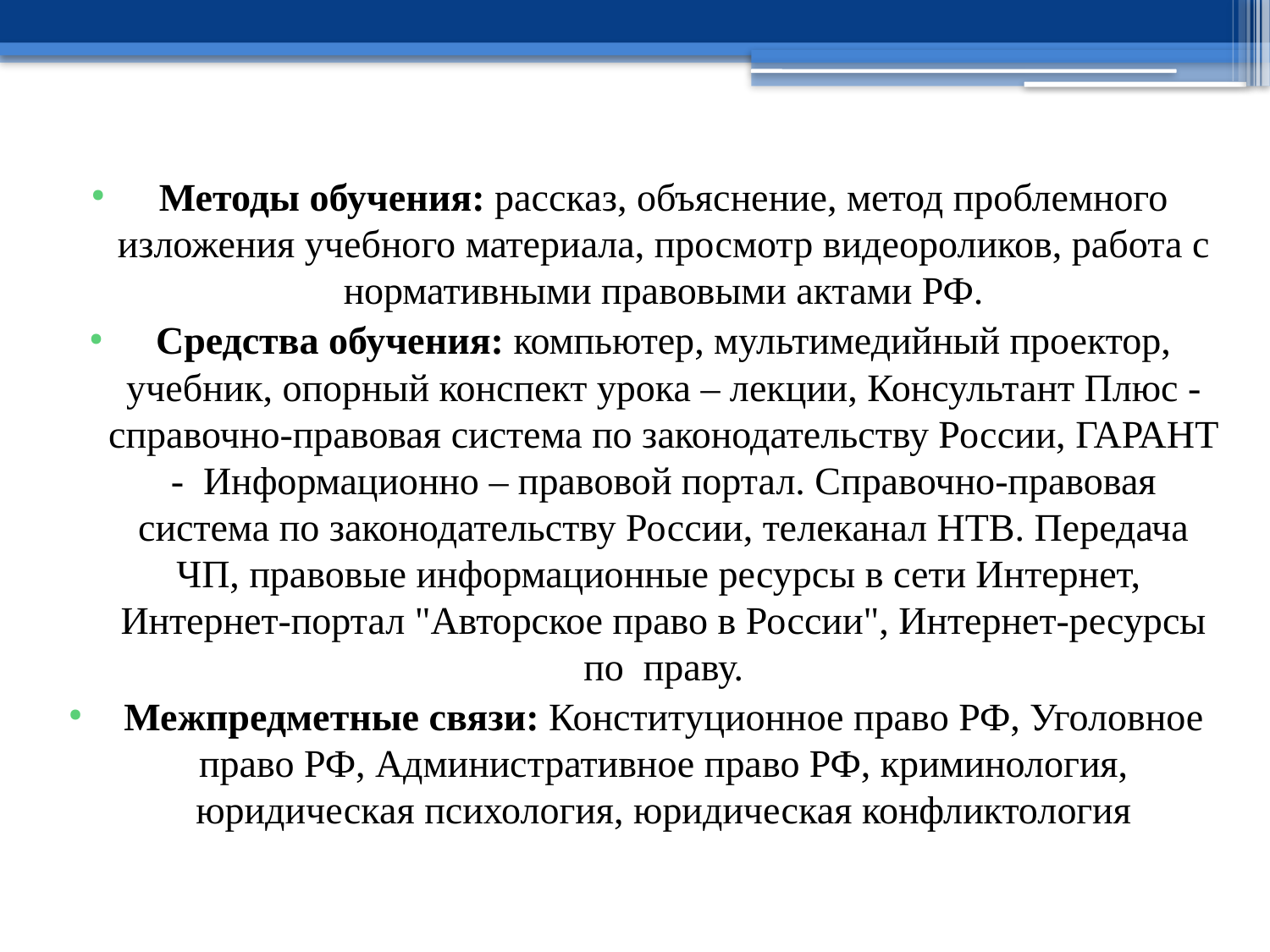

Методы обучения: рассказ, объяснение, метод проблемного изложения учебного материала, просмотр видеороликов, работа с нормативными правовыми актами РФ.
Средства обучения: компьютер, мультимедийный проектор, учебник, опорный конспект урока – лекции, Консультант Плюс - справочно-правовая система по законодательству России, ГАРАНТ -  Информационно – правовой портал. Справочно-правовая система по законодательству России, телеканал НТВ. Передача ЧП, правовые информационные ресурсы в сети Интернет,  Интернет-портал "Авторское право в России", Интернет-ресурсы по  праву.
Межпредметные связи: Конституционное право РФ, Уголовное право РФ, Административное право РФ, криминология, юридическая психология, юридическая конфликтология

#